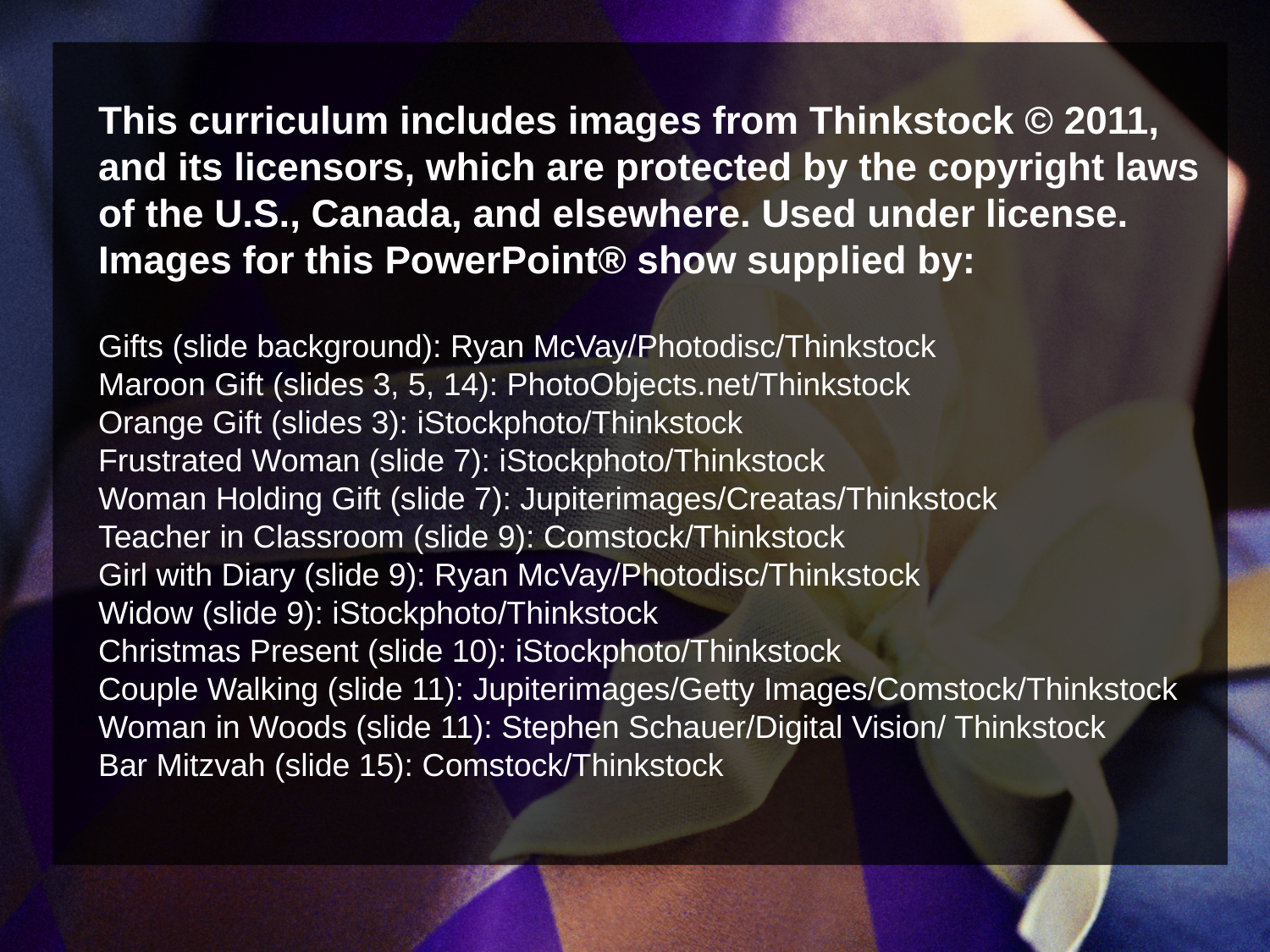

This curriculum includes images from Thinkstock © 2011, and its licensors, which are protected by the copyright laws of the U.S., Canada, and elsewhere. Used under license. Images for this PowerPoint® show supplied by:

Gifts (slide background): Ryan McVay/Photodisc/Thinkstock
Maroon Gift (slides 3, 5, 14): PhotoObjects.net/Thinkstock
Orange Gift (slides 3): iStockphoto/Thinkstock
Frustrated Woman (slide 7): iStockphoto/Thinkstock
Woman Holding Gift (slide 7): Jupiterimages/Creatas/Thinkstock
Teacher in Classroom (slide 9): Comstock/Thinkstock
Girl with Diary (slide 9): Ryan McVay/Photodisc/Thinkstock
Widow (slide 9): iStockphoto/Thinkstock
Christmas Present (slide 10): iStockphoto/Thinkstock
Couple Walking (slide 11): Jupiterimages/Getty Images/Comstock/Thinkstock
Woman in Woods (slide 11): Stephen Schauer/Digital Vision/ Thinkstock
Bar Mitzvah (slide 15): Comstock/Thinkstock